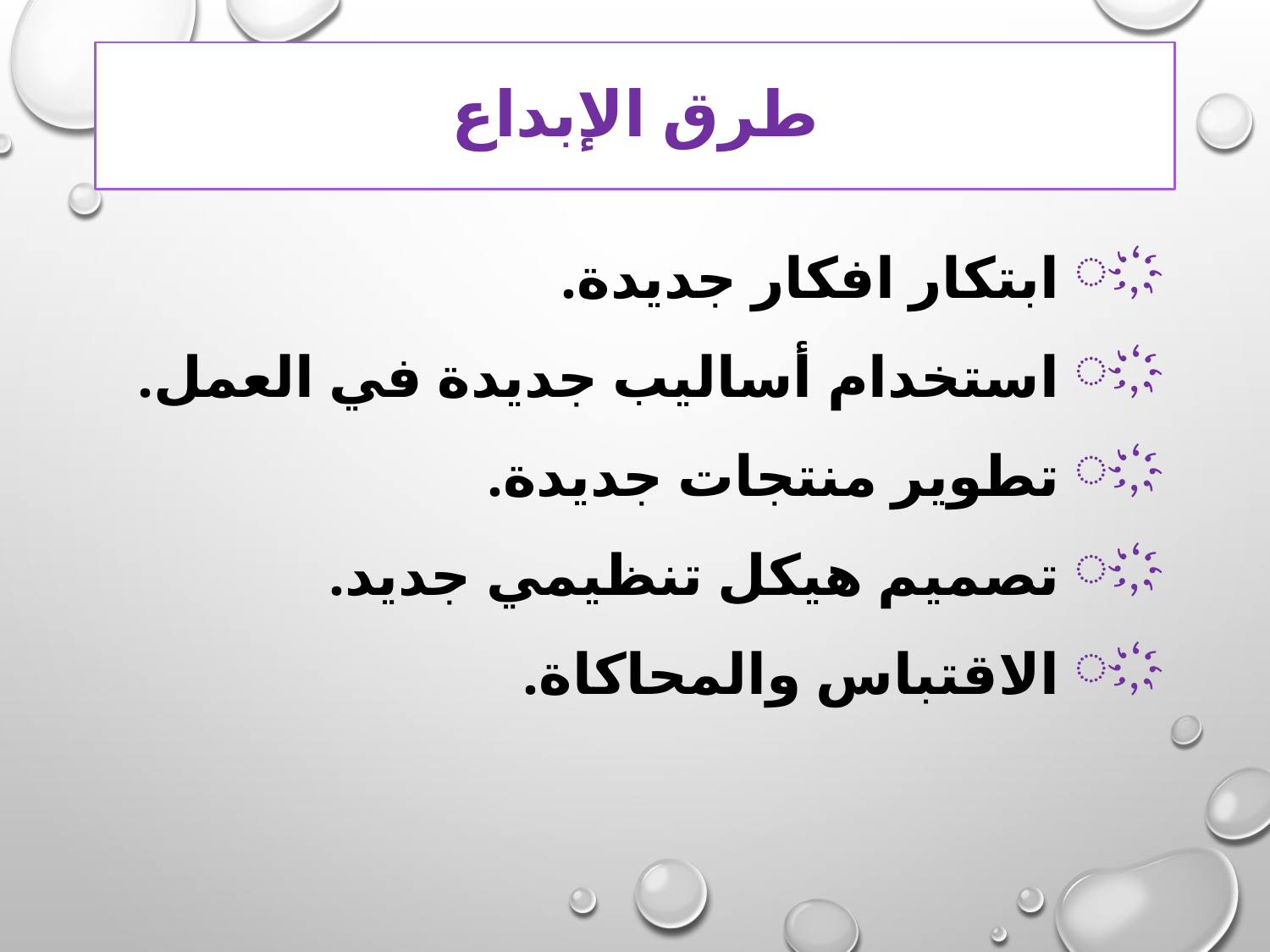

# طرق الإبداع
 ابتكار افكار جديدة.
 استخدام أساليب جديدة في العمل.
 تطوير منتجات جديدة.
 تصميم هيكل تنظيمي جديد.
 الاقتباس والمحاكاة.